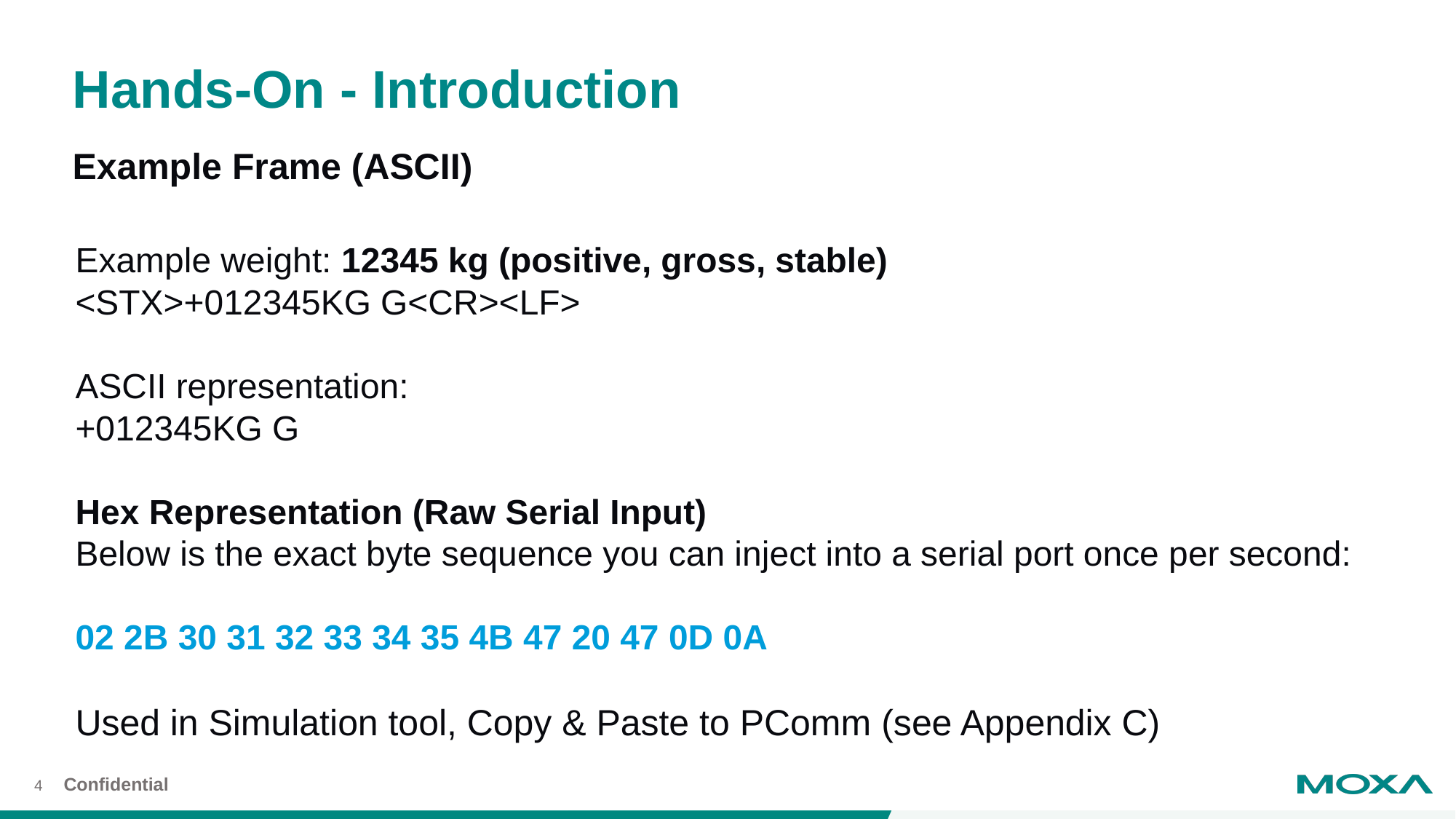

# Hands-On - Introduction
Example Frame (ASCII)

Example weight: 12345 kg (positive, gross, stable)
<STX>+012345KG G<CR><LF>

ASCII representation:
+012345KG G

Hex Representation (Raw Serial Input)
Below is the exact byte sequence you can inject into a serial port once per second:

02 2B 30 31 32 33 34 35 4B 47 20 47 0D 0A

Used in Simulation tool, Copy & Paste to PComm (see Appendix C)